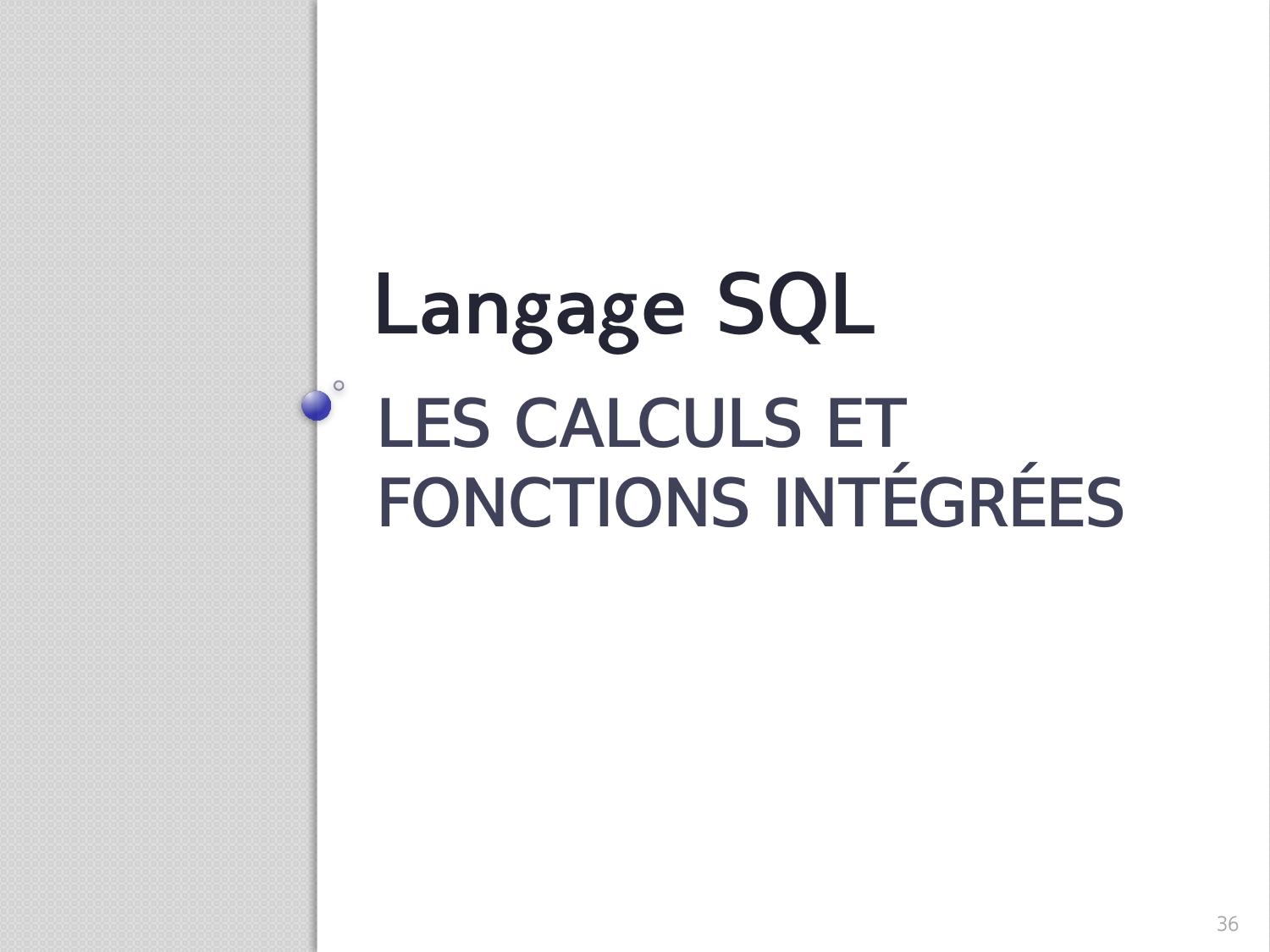

Langage SQL
# Les calculs et fonctions intégrées
36